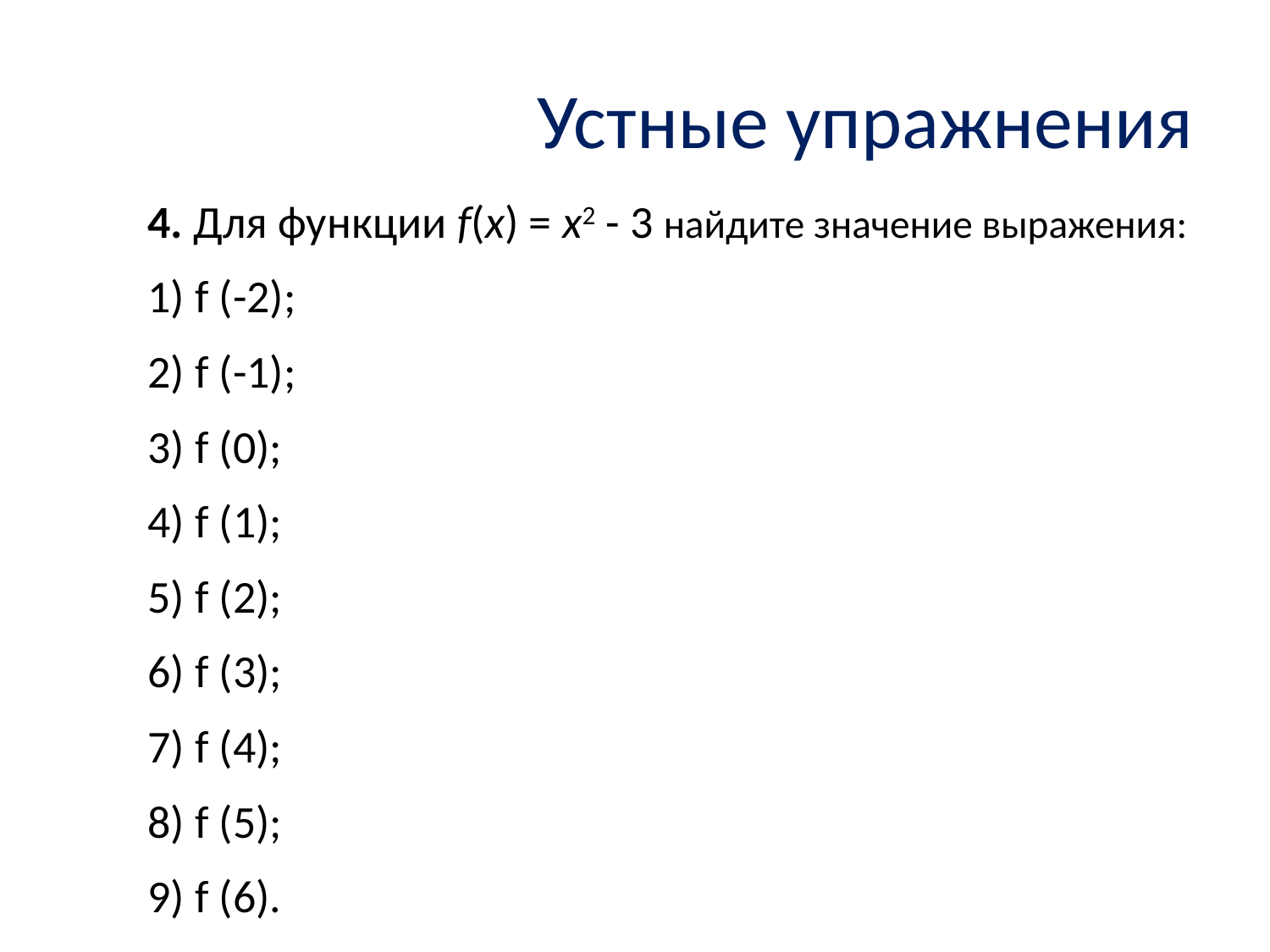

# Устные упражнения
4. Для функции f(x) = x2 - 3 найдите значение выражения:
1) f (-2);
2) f (-1);
3) f (0);
4) f (1);
5) f (2);
6) f (3);
7) f (4);
8) f (5);
9) f (6).